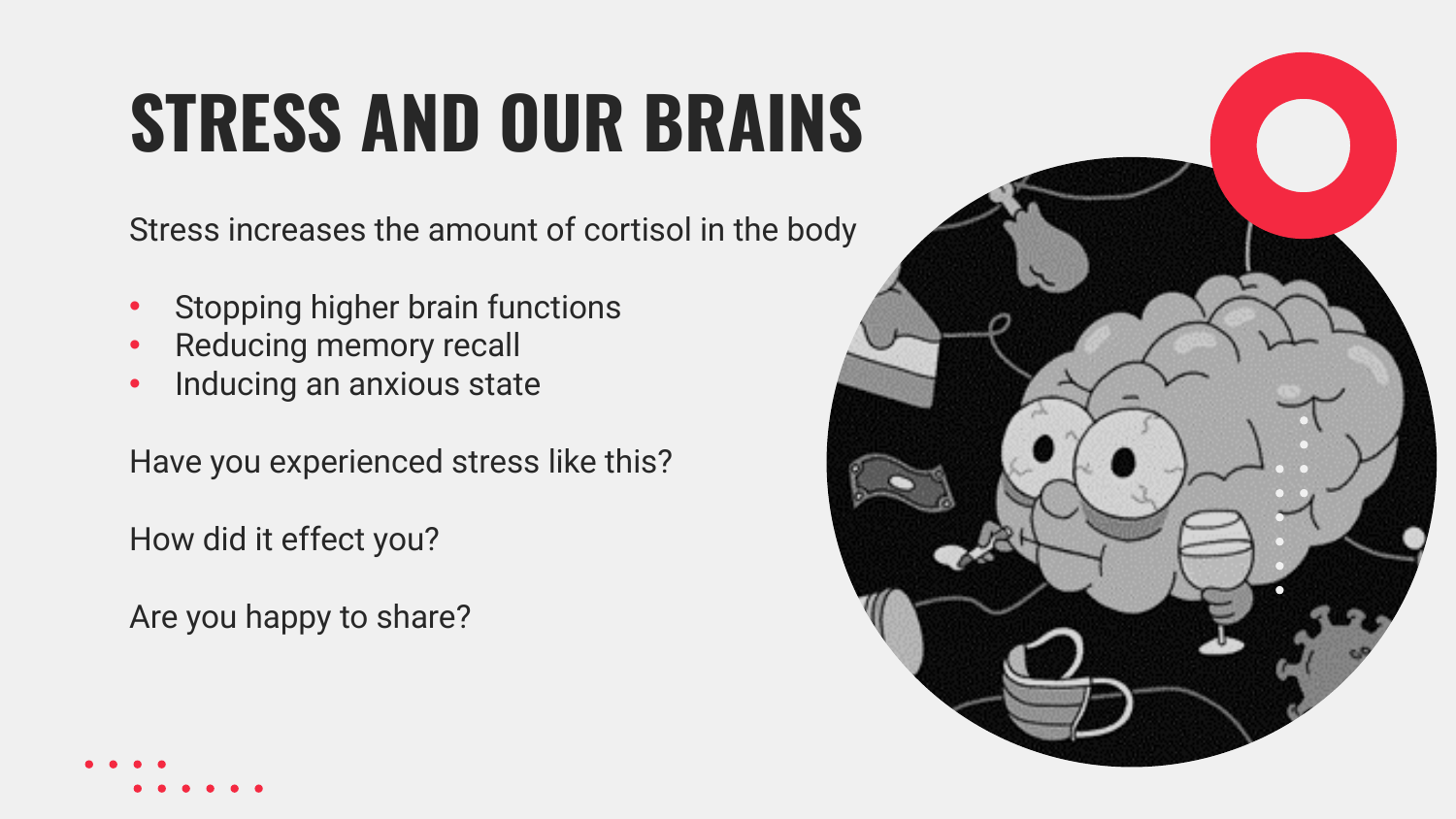

STRESS AND OUR BRAINS

Stress increases the amount of cortisol in the body
Stopping higher brain functions
Reducing memory recall
Inducing an anxious state

Have you experienced stress like this?
How did it effect you?
Are you happy to share?